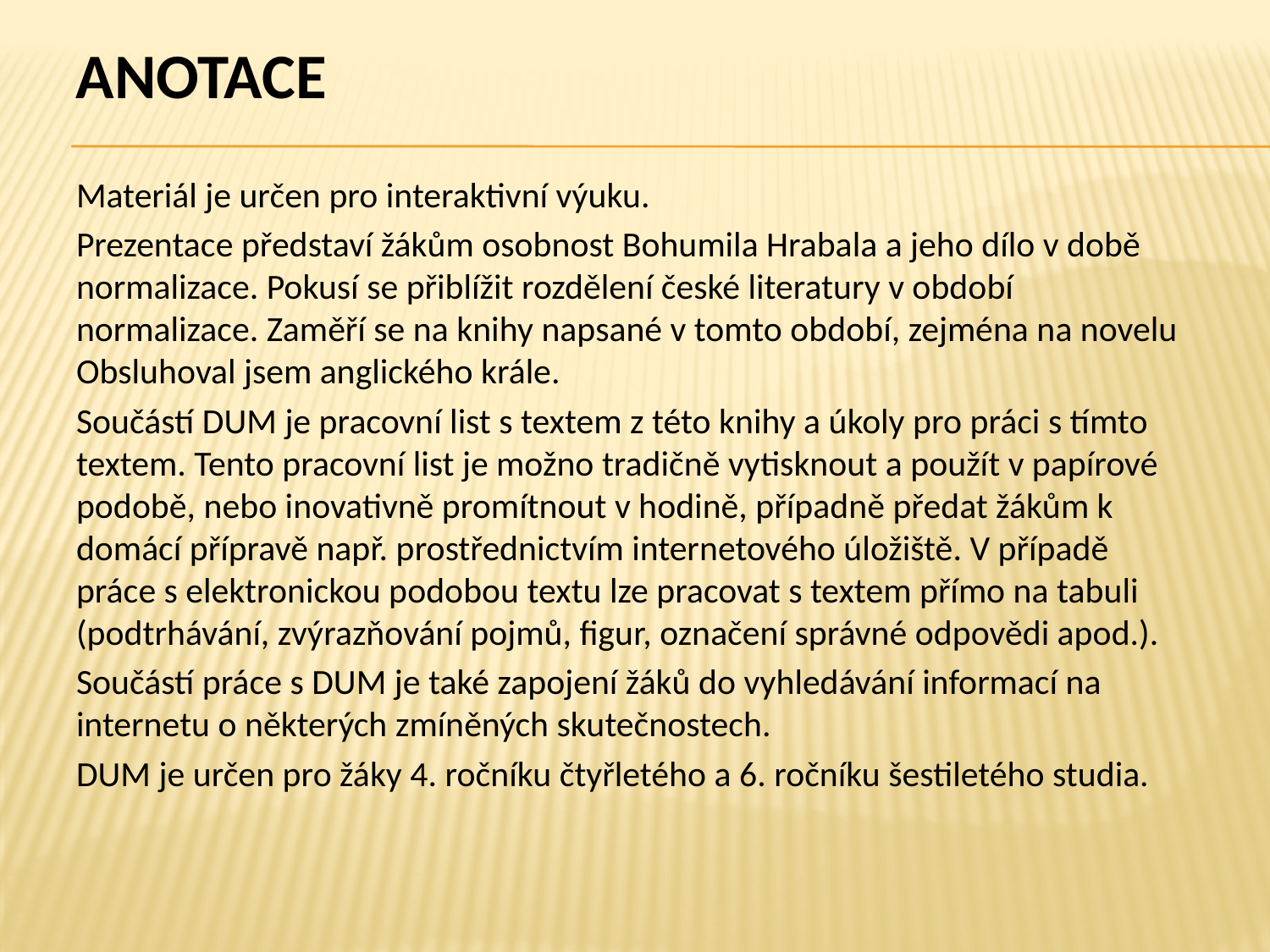

# ANOTACE
Materiál je určen pro interaktivní výuku.
Prezentace představí žákům osobnost Bohumila Hrabala a jeho dílo v době normalizace. Pokusí se přiblížit rozdělení české literatury v období normalizace. Zaměří se na knihy napsané v tomto období, zejména na novelu Obsluhoval jsem anglického krále.
Součástí DUM je pracovní list s textem z této knihy a úkoly pro práci s tímto textem. Tento pracovní list je možno tradičně vytisknout a použít v papírové podobě, nebo inovativně promítnout v hodině, případně předat žákům k domácí přípravě např. prostřednictvím internetového úložiště. V případě práce s elektronickou podobou textu lze pracovat s textem přímo na tabuli (podtrhávání, zvýrazňování pojmů, figur, označení správné odpovědi apod.).
Součástí práce s DUM je také zapojení žáků do vyhledávání informací na internetu o některých zmíněných skutečnostech.
DUM je určen pro žáky 4. ročníku čtyřletého a 6. ročníku šestiletého studia.